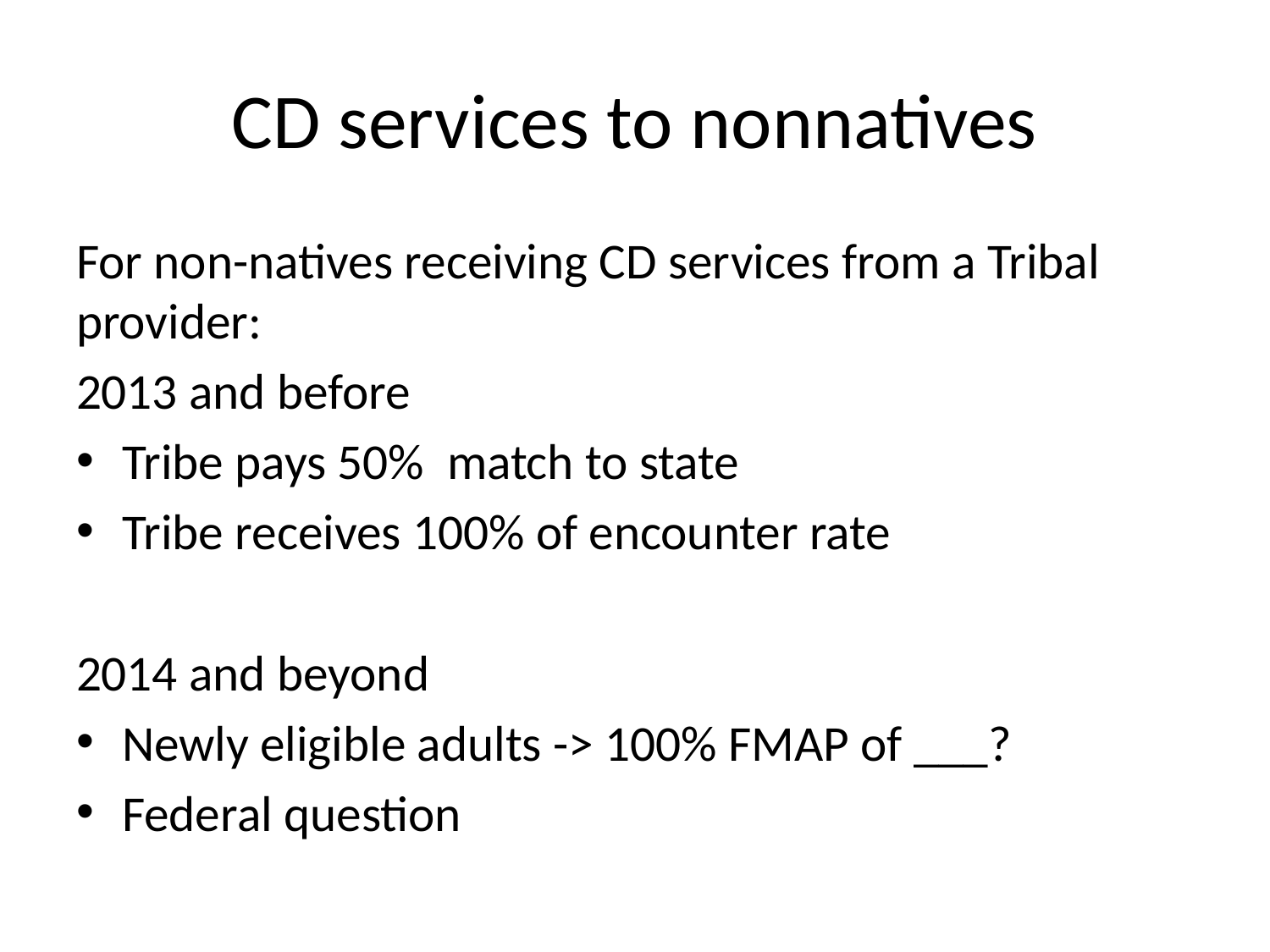

# CD services to nonnatives
For non-natives receiving CD services from a Tribal provider:
2013 and before
Tribe pays 50%  match to state
Tribe receives 100% of encounter rate

2014 and beyond
Newly eligible adults -> 100% FMAP of ___?
Federal question